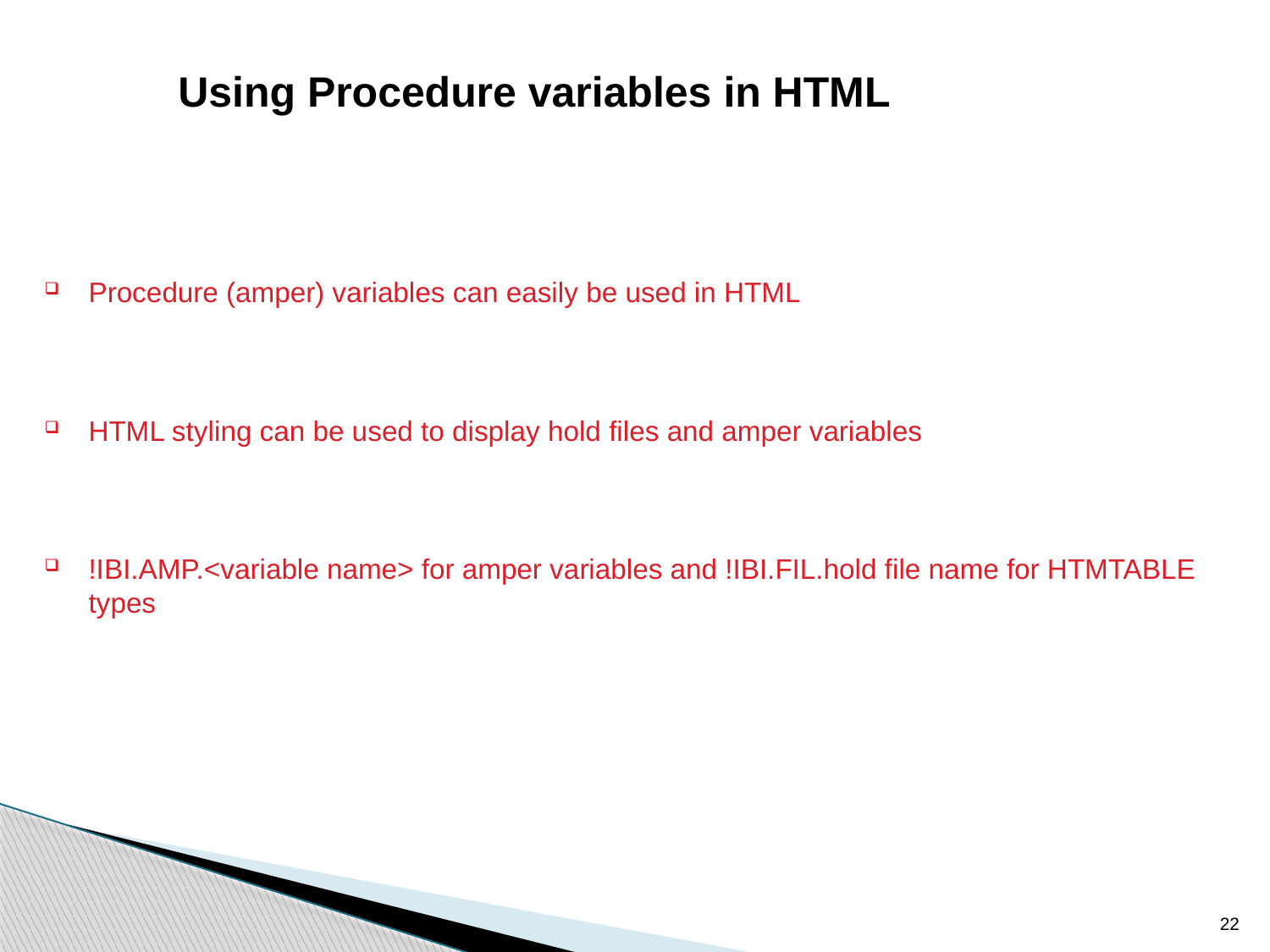

# Using Procedure variables in HTML

Procedure (amper) variables can easily be used in HTML

HTML styling can be used to display hold files and amper variables

!IBI.AMP.<variable name> for amper variables and !IBI.FIL.hold file name for HTMTABLE types
22